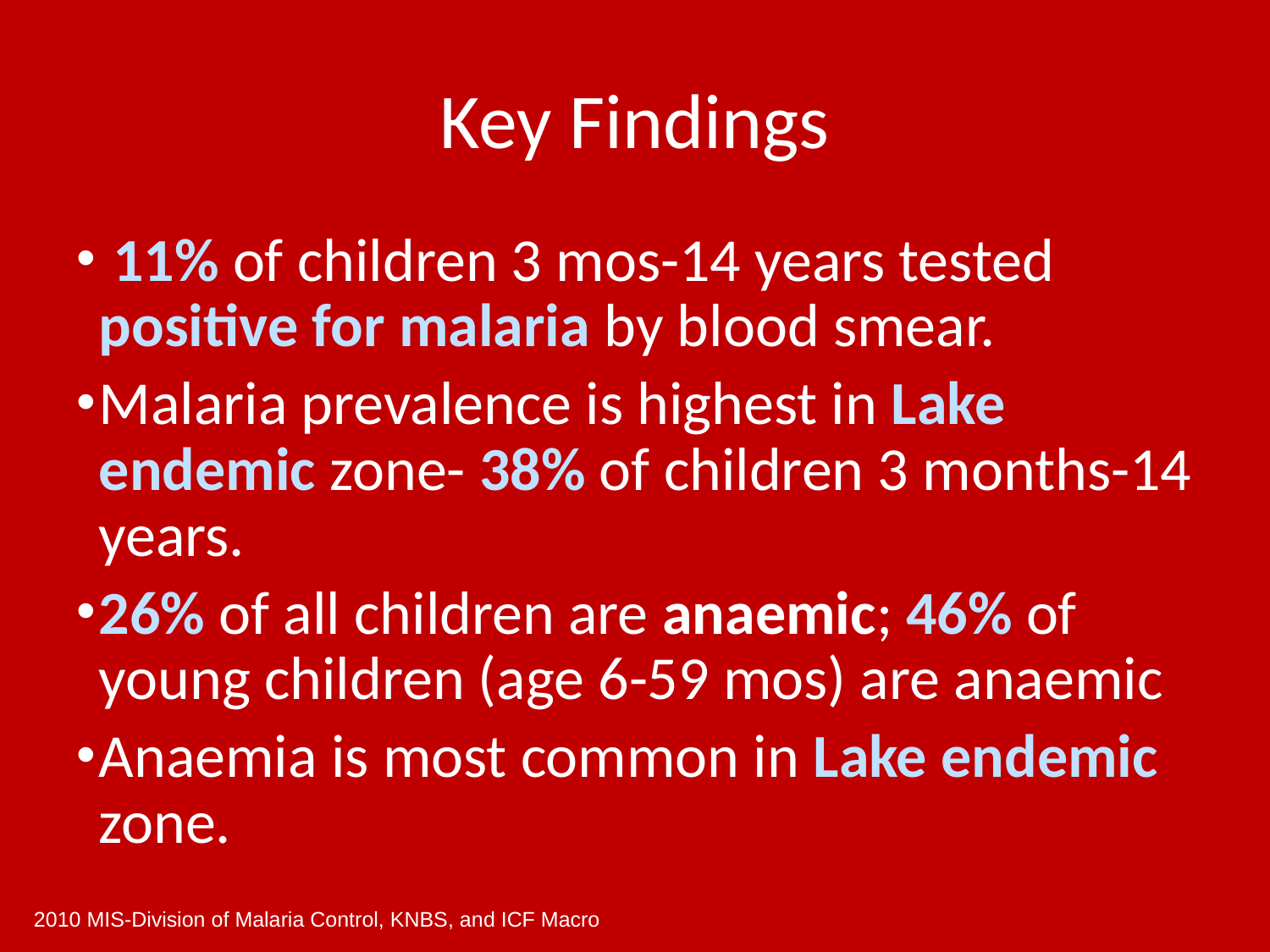

# Key Findings
 11% of children 3 mos-14 years tested positive for malaria by blood smear.
Malaria prevalence is highest in Lake endemic zone- 38% of children 3 months-14 years.
26% of all children are anaemic; 46% of young children (age 6-59 mos) are anaemic
Anaemia is most common in Lake endemic zone.
2010 MIS-Division of Malaria Control, KNBS, and ICF Macro